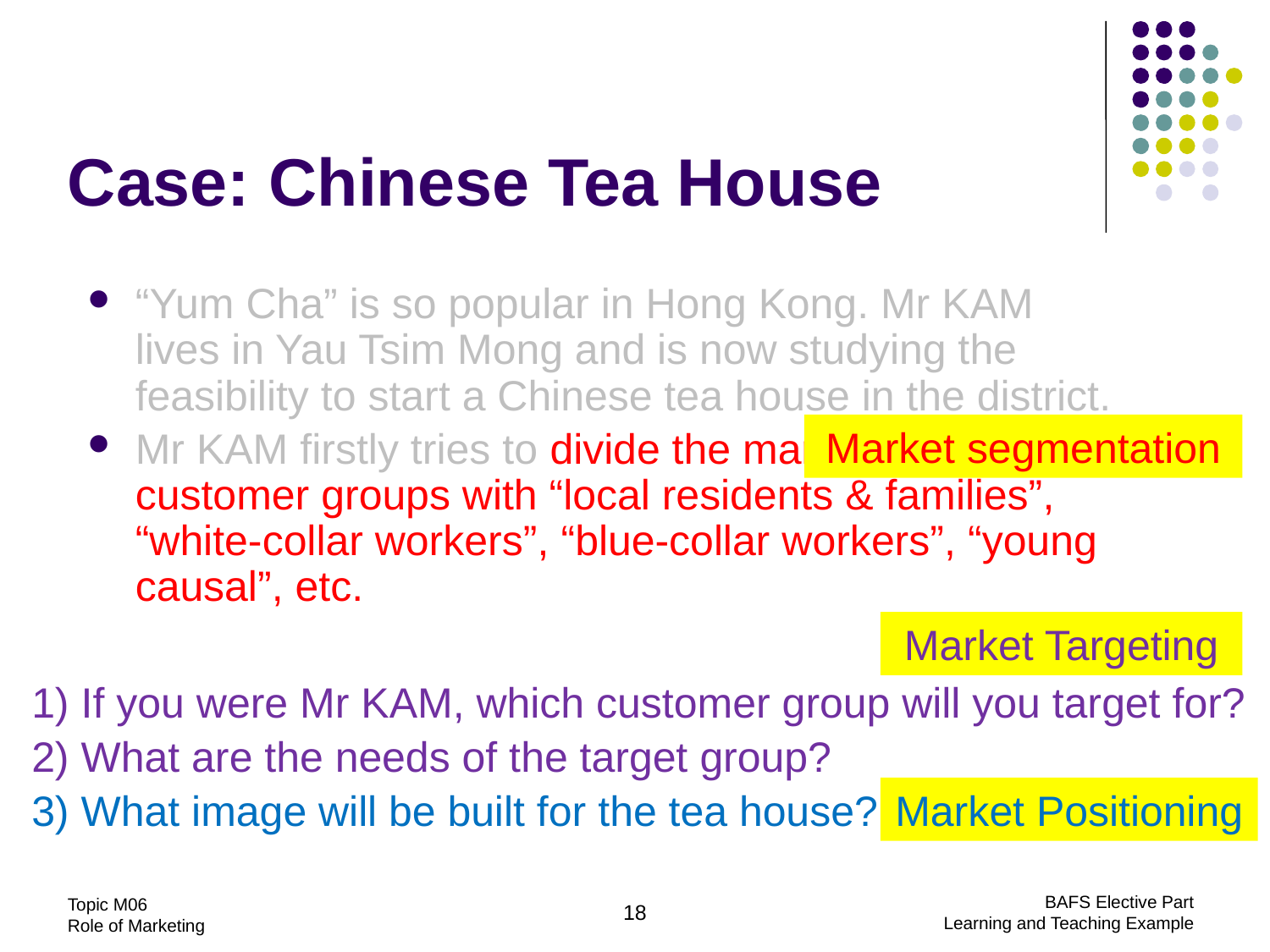

# Case: Chinese Tea House
“Yum Cha” is so popular in Hong Kong. Mr KAM lives in Yau Tsim Mong and is now studying the feasibility to start a Chinese tea house in the district.
Mr KAM firstly tries to divide the market into different customer groups with “local residents & families”, “white-collar workers”, “blue-collar workers”, “young causal”, etc.

Market segmentation
Market Targeting
1) If you were Mr KAM, which customer group will you target for?
2) What are the needs of the target group?
3) What image will be built for the tea house?
Market Positioning

Topic M06
Role of Marketing

18